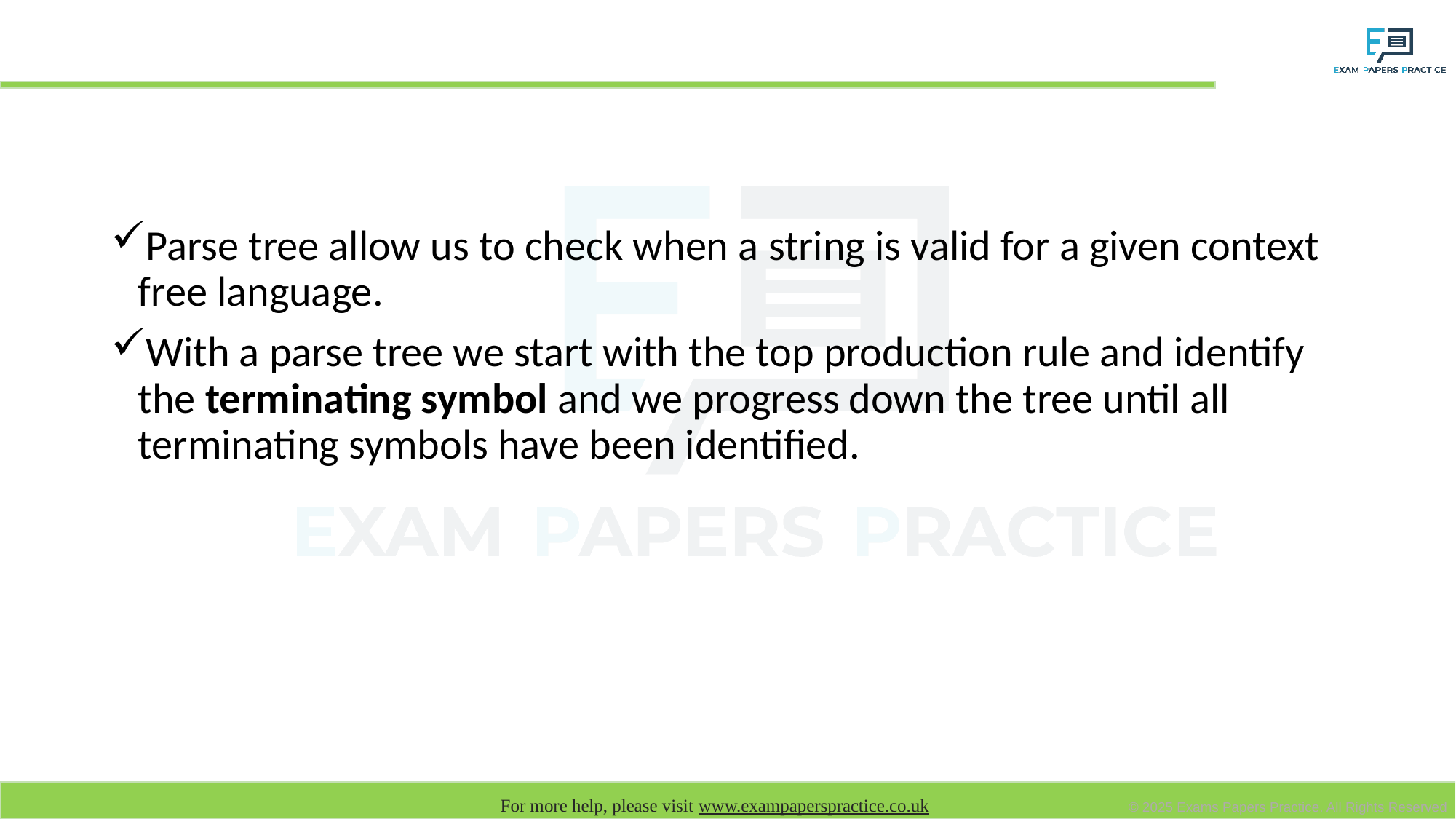

# Parse trees
Parse tree allow us to check when a string is valid for a given context free language.
With a parse tree we start with the top production rule and identify the terminating symbol and we progress down the tree until all terminating symbols have been identified.